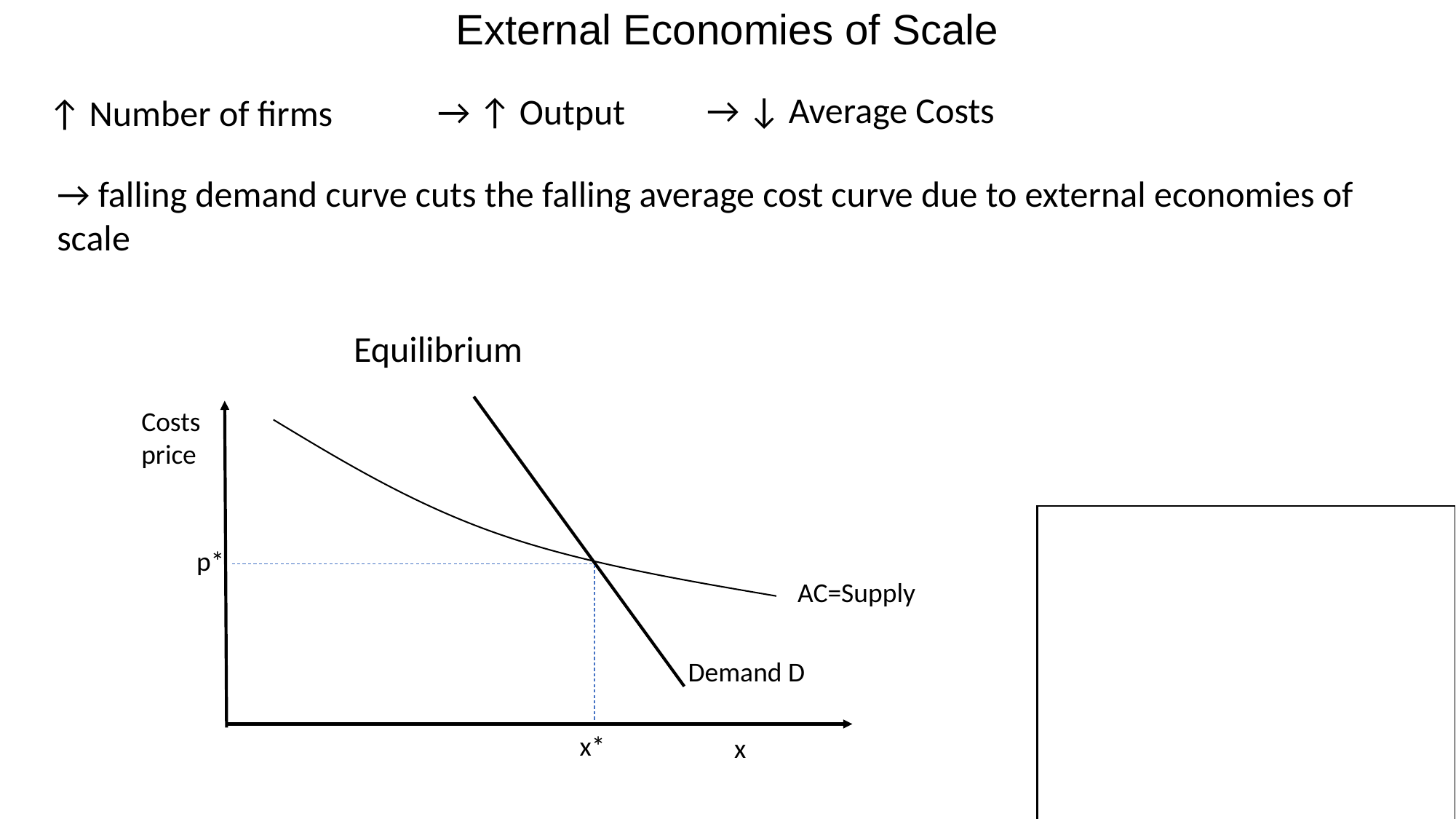

External Economies of Scale
→ ↓ Average Costs
→ ↑ Output
↑ Number of firms

→ falling demand curve cuts the falling average cost curve due to external economies of scale
Equilibrium

Costs
price

p*
AC=Supply
Demand D
x*
x